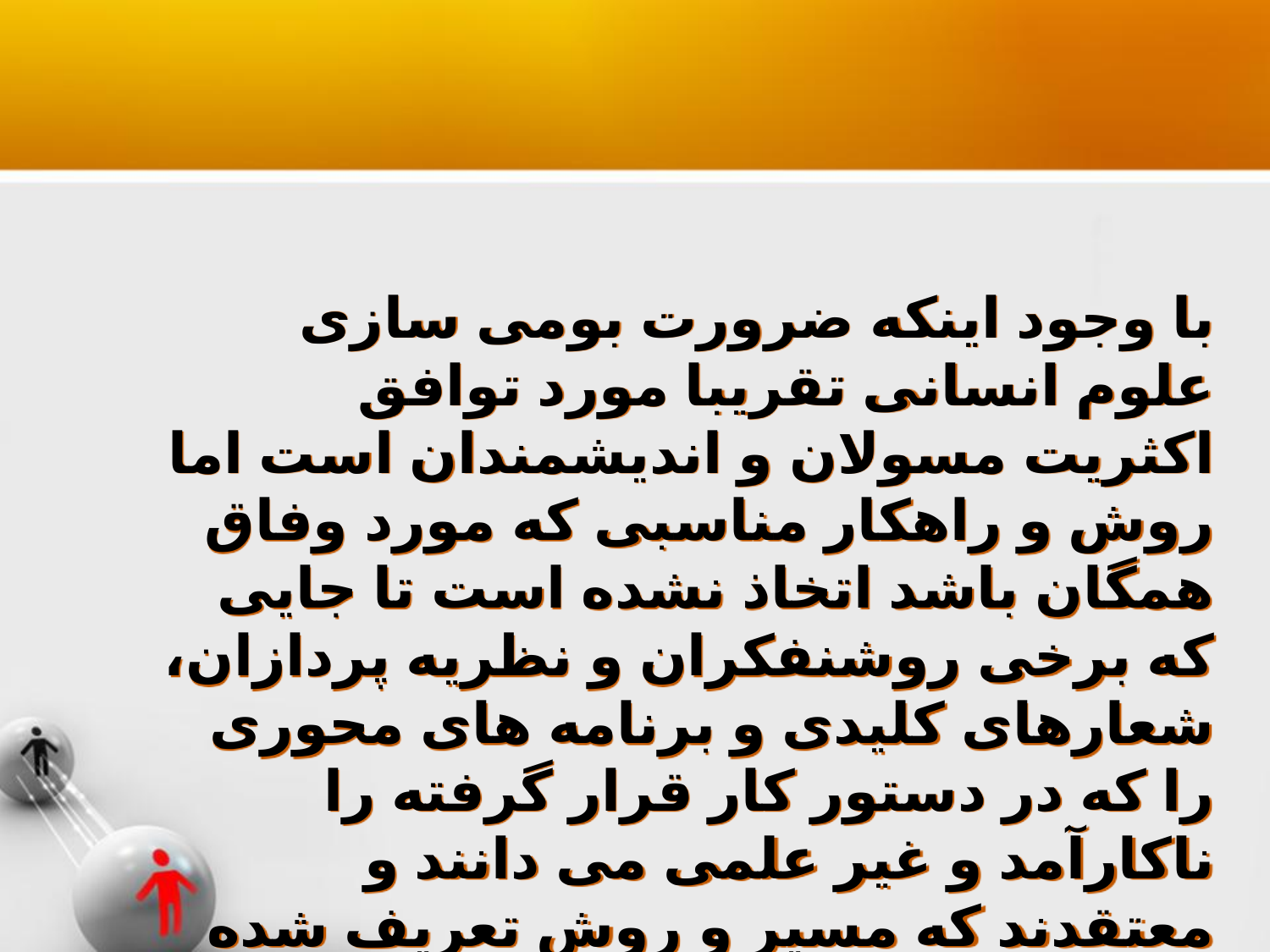

# با وجود اینکه ضرورت بومی سازی علوم انسانی تقریبا مورد توافق اکثریت مسولان و اندیشمندان است اما روش و راهکار مناسبی که مورد وفاق همگان باشد اتخاذ نشده است تا جایی که برخی روشنفکران و نظریه پردازان، شعارهای کلیدی و برنامه های محوری را که در دستور کار قرار گرفته را ناکارآمد و غیر علمی می دانند و معتقدند که مسیر و روش تعریف شده برای تحول در علوم انسانی و نیز لفظ تحول در موضوع پیش رو دارای تناقض می باشد.[۴]